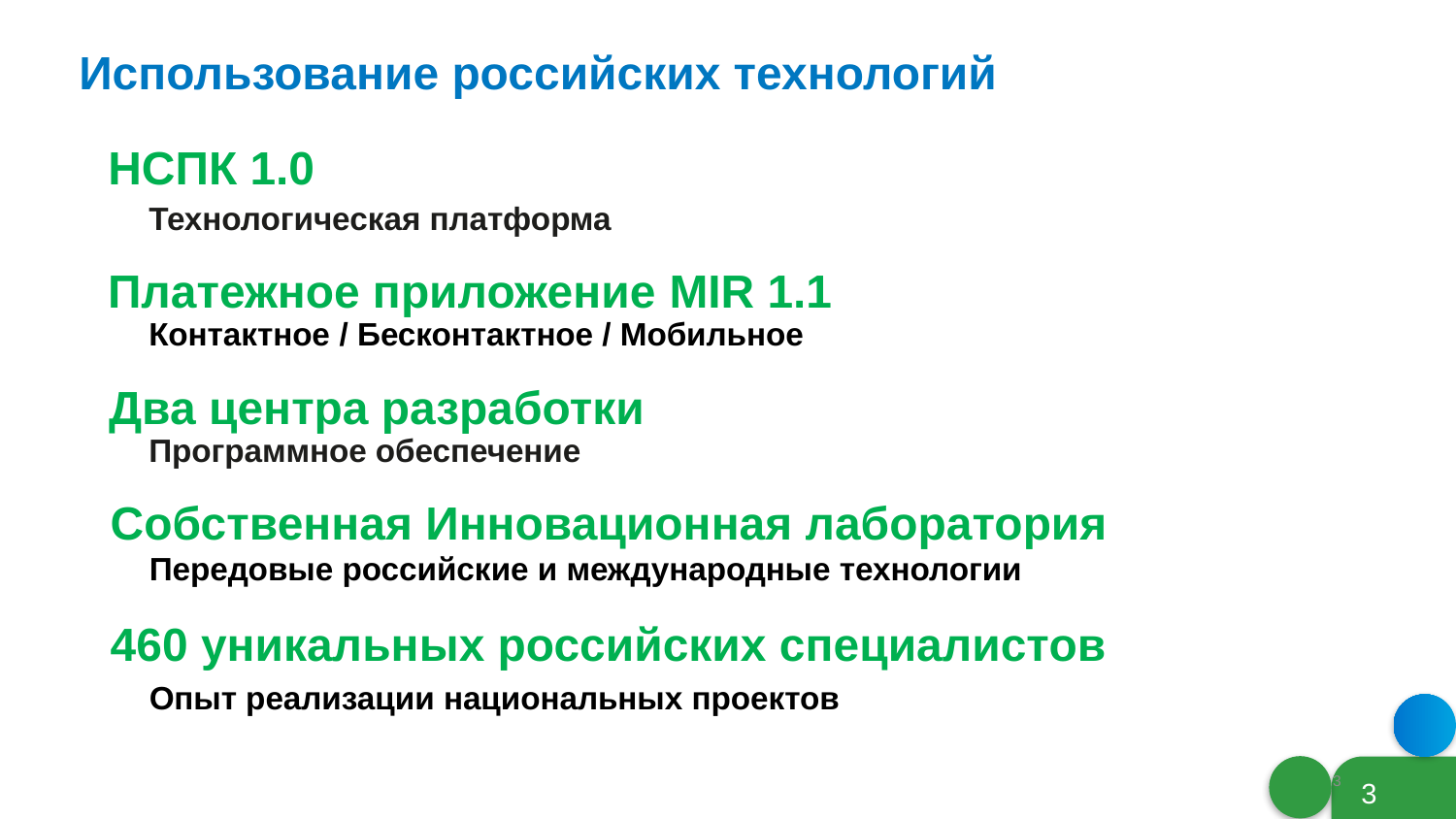

Использование российских технологий
НСПК 1.0
Технологическая платформа
Платежное приложение MIR 1.1

Контактное / Бесконтактное / Мобильное
Два центра разработки
Программное обеспечение
Собственная Инновационная лаборатория

460 уникальных российских специалистов
Передовые российские и международные технологии
Опыт реализации национальных проектов
3